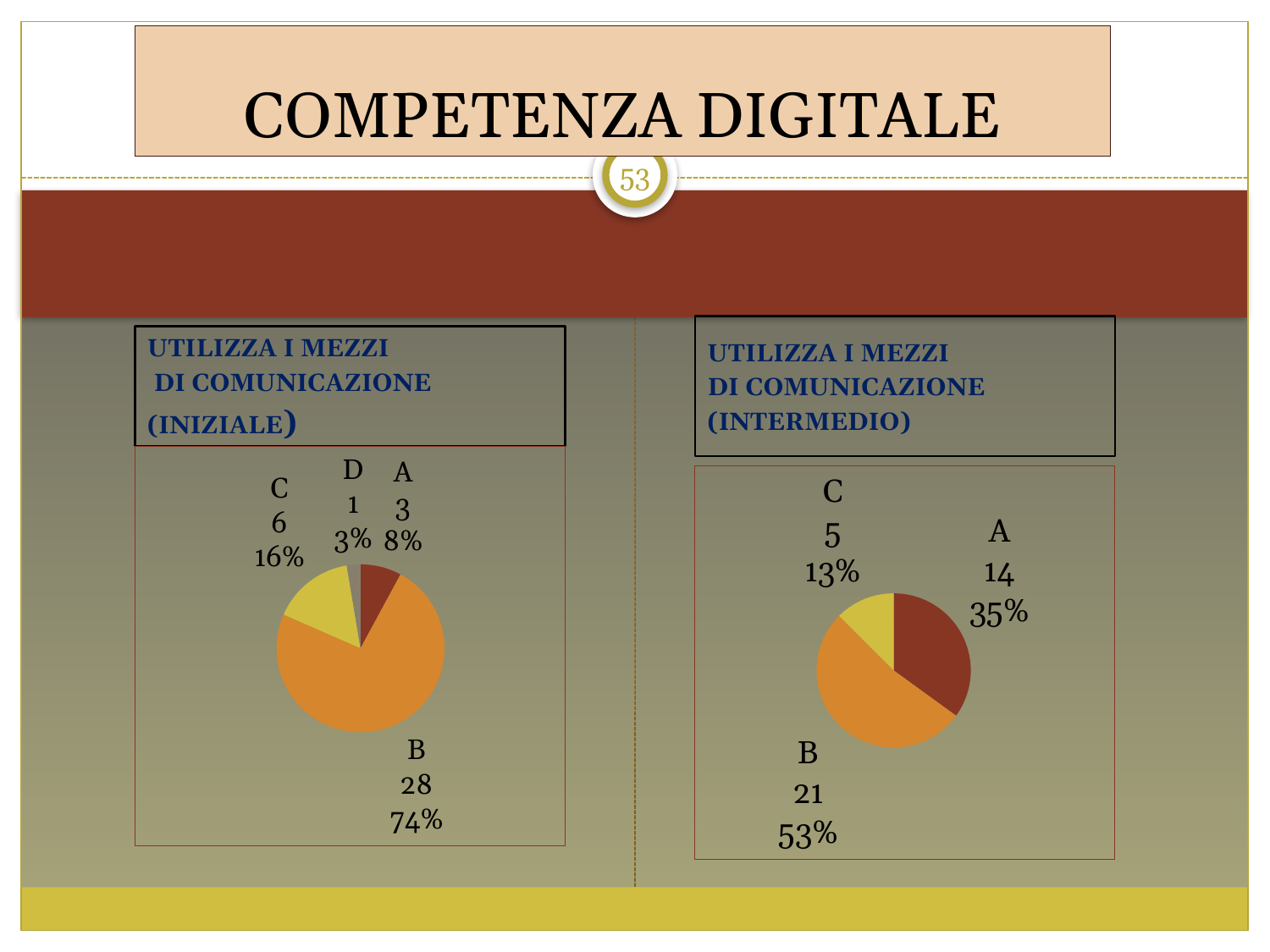

# COMPETENZA DIGITALE
53
UTILIZZA I MEZZI
DI COMUNICAZIONE
(INTERMEDIO)
UTILIZZA I MEZZI
 DI COMUNICAZIONE
(INIZIALE)

### Chart

| Category | Vendite |
|---|---|
| A | 3.0 |
| B | 28.0 |
| C | 6.0 |
| D | 1.0 |

### Chart

| Category | Vendite |
|---|---|
| A | 14.0 |
| B | 21.0 |
| C | 5.0 |
| D | 0.0 |